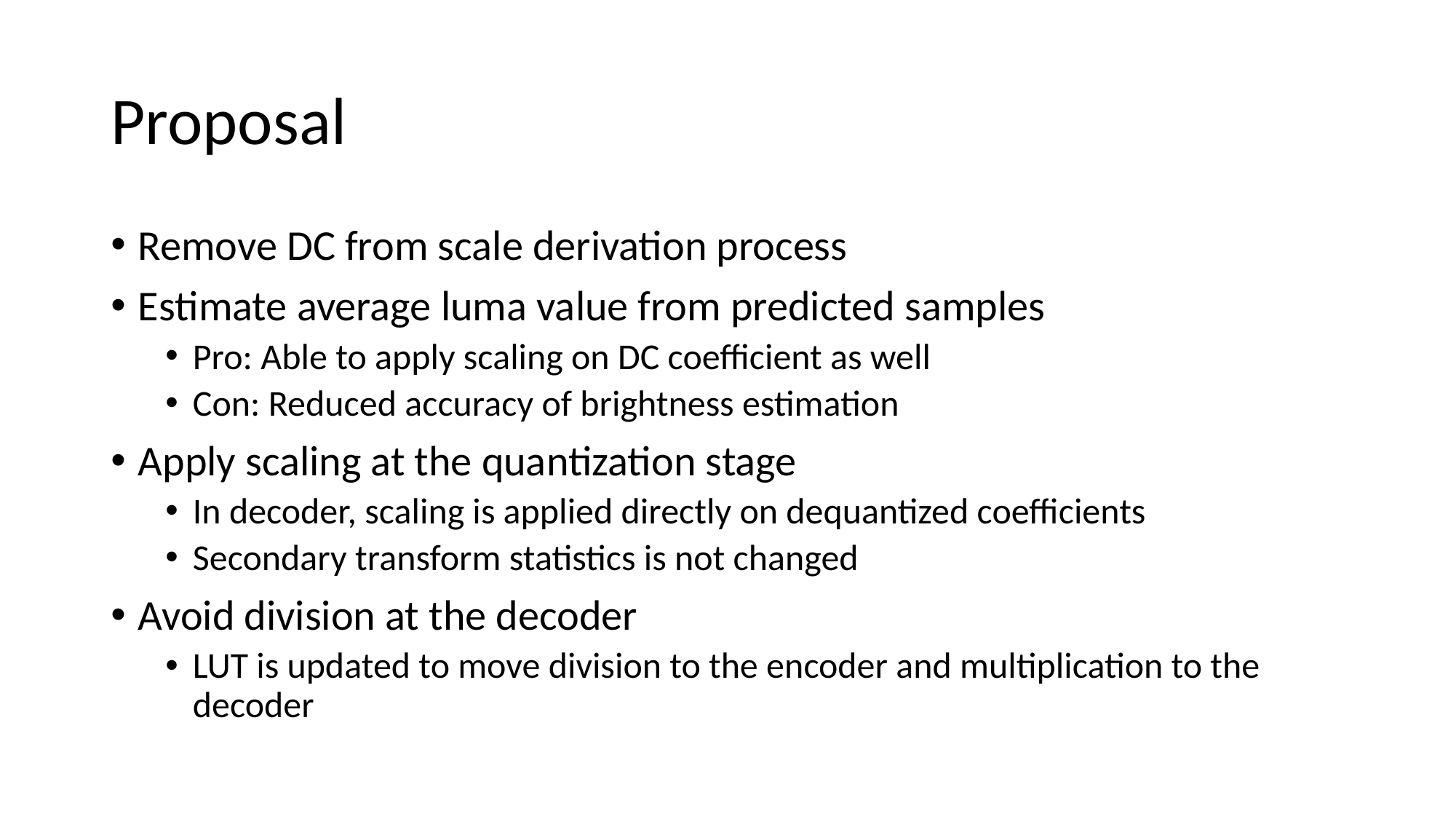

# Proposal
Remove DC from scale derivation process
Estimate average luma value from predicted samples
Pro: Able to apply scaling on DC coefficient as well
Con: Reduced accuracy of brightness estimation
Apply scaling at the quantization stage
In decoder, scaling is applied directly on dequantized coefficients
Secondary transform statistics is not changed
Avoid division at the decoder
LUT is updated to move division to the encoder and multiplication to the decoder